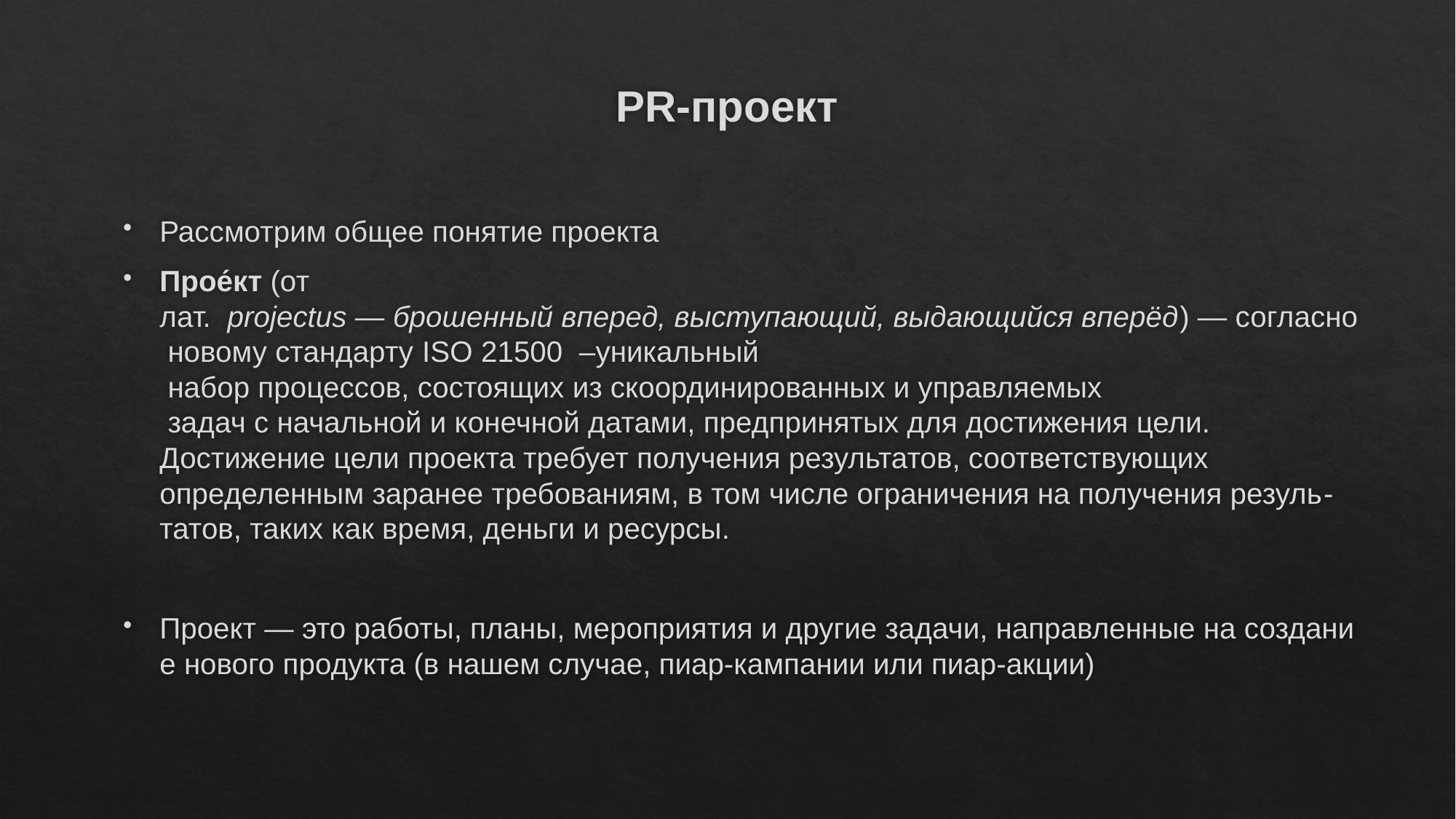

# PR-проект
Рассмотрим общее понятие проекта
Прое́кт (от лат.  projectus — брошенный вперед, выступающий, выдающийся вперёд) — согласно новому стандарту ISO 21500  –уникальный  набор процессов, состоящих из скоординированных и управляемых         задач с начальной и конечной датами, предпринятых для достижения цели.              Достижение цели проекта требует получения результатов, соответствующих                определенным заранее требованиям, в том числе ограничения на получения резуль-татов, таких как время, деньги и ресурсы.

Проект — это работы, планы, мероприятия и другие задачи, направленные на создание нового продукта (в нашем случае, пиар-кампании или пиар-акции)